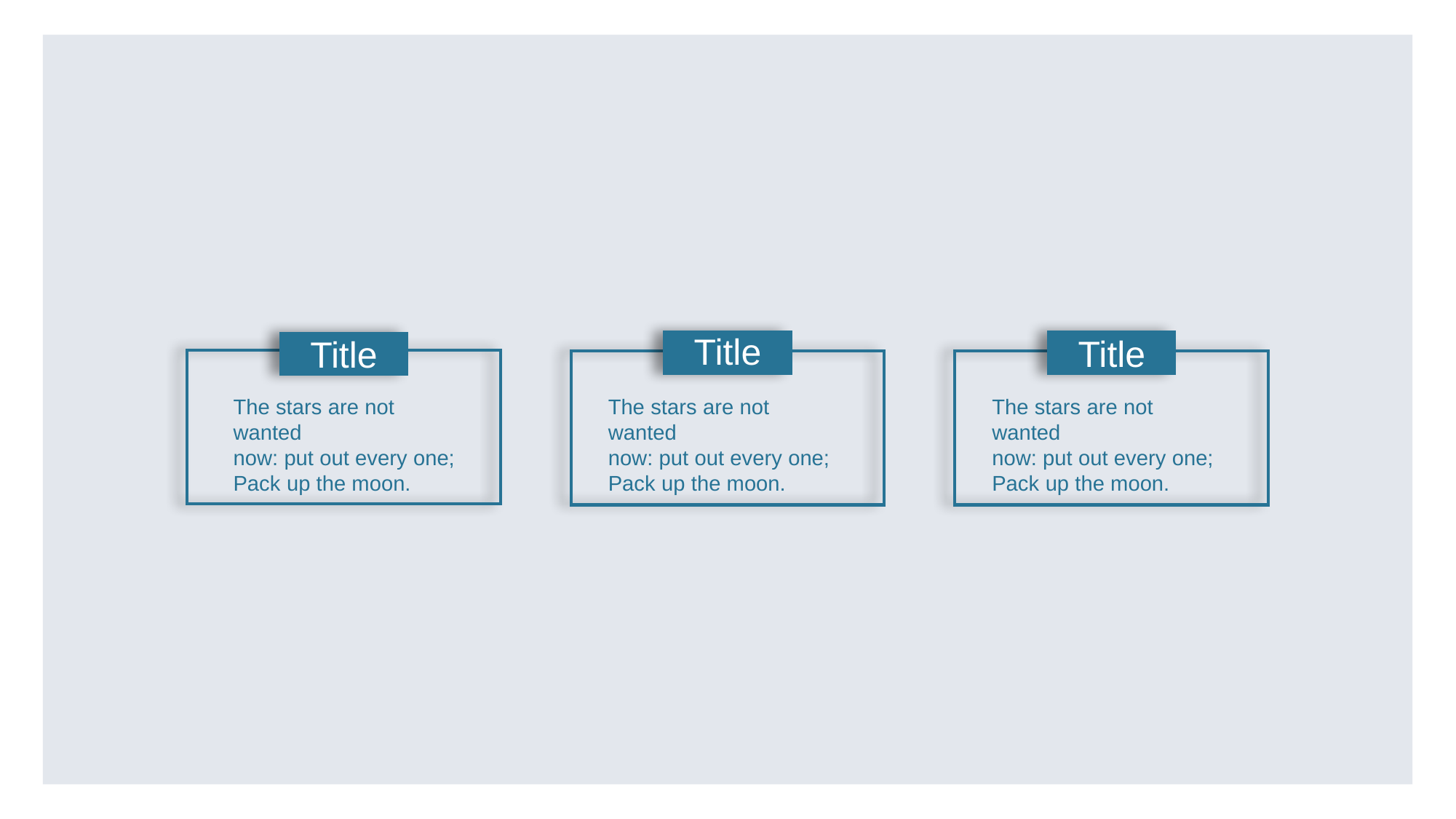

Title
Title
Title

The stars are not  wanted
now: put out every one;
Pack up the moon.
The stars are not  wanted
now: put out every one;
Pack up the moon.
The stars are not  wanted
now: put out every one;
Pack up the moon.